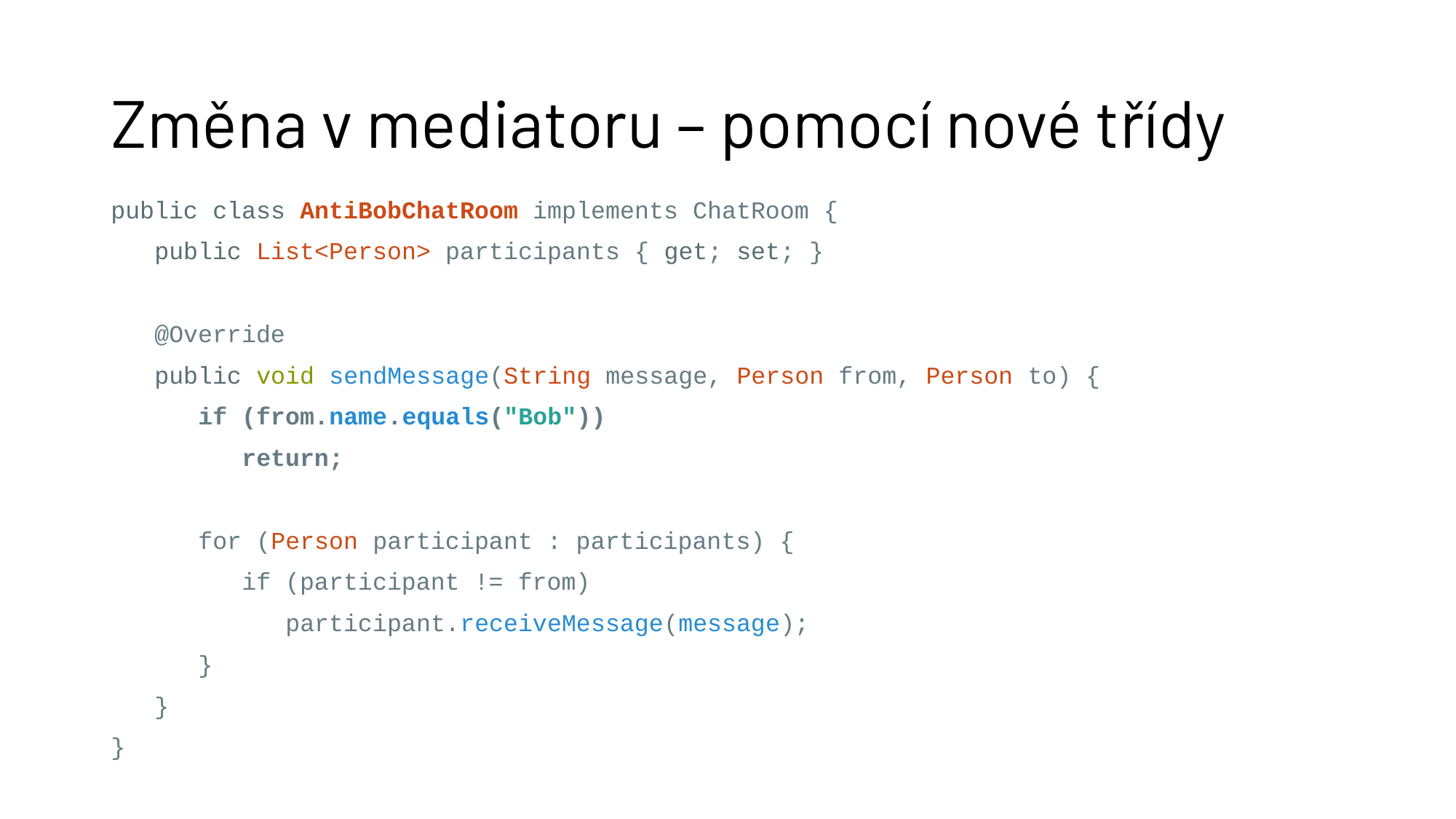

# Změna v mediatoru – pomocí nové třídy
public class AntiBobChatRoom implements ChatRoom {
   public List<Person> participants { get; set; }

   @Override
   public void sendMessage(String message, Person from, Person to) {
      if (from.name.equals("Bob"))
         return;

      for (Person participant : participants) {
         if (participant != from)
            participant.receiveMessage(message);
      }
   }
}